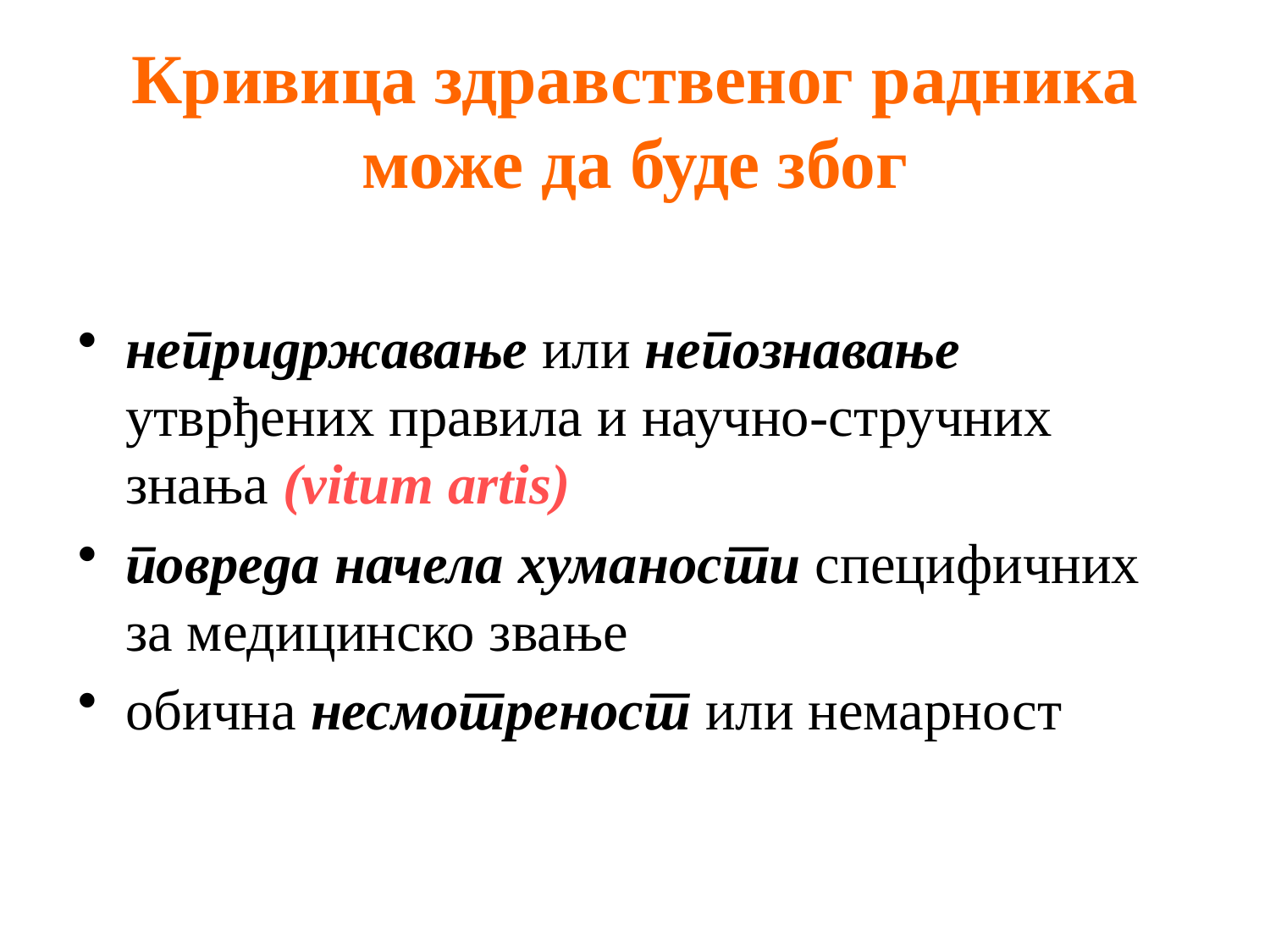

# Кривица здравственог радника може да буде због
непридржавање или непознавање утврђених правила и научно-стручних знања (vitum artis)
повреда начела хуманости специфичних за медицинско звање
обична несмотреност или немарност